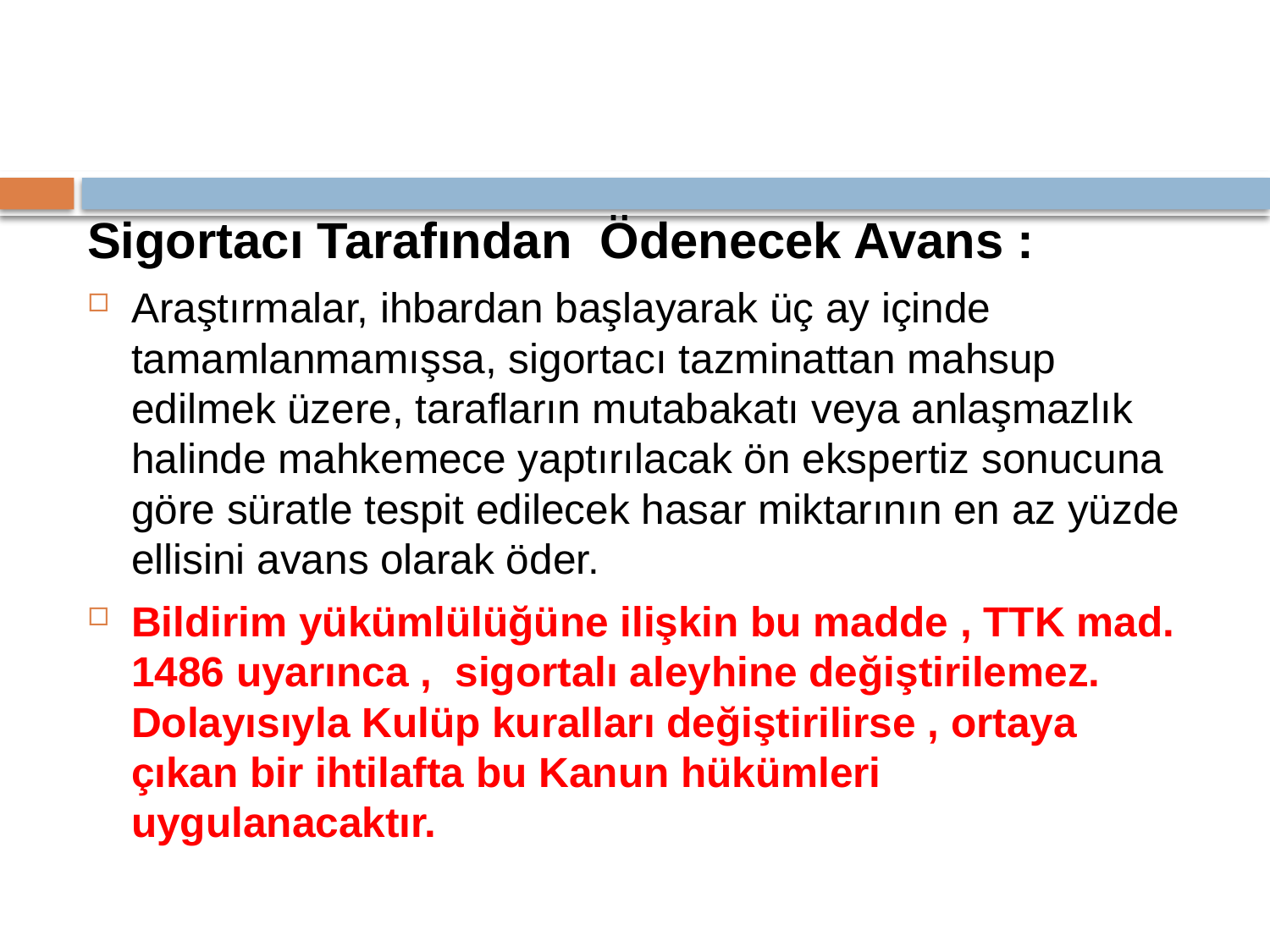

Sigortacı Tarafından  Ödenecek Avans :
Araştırmalar, ihbardan başlayarak üç ay içinde tamamlanmamışsa, sigortacı tazminattan mahsup edilmek üzere, tarafların mutabakatı veya anlaşmazlık halinde mahkemece yaptırılacak ön ekspertiz sonucuna göre süratle tespit edilecek hasar miktarının en az yüzde ellisini avans olarak öder.
Bildirim yükümlülüğüne ilişkin bu madde , TTK mad. 1486 uyarınca ,  sigortalı aleyhine değiştirilemez. Dolayısıyla Kulüp kuralları değiştirilirse , ortaya çıkan bir ihtilafta bu Kanun hükümleri uygulanacaktır.